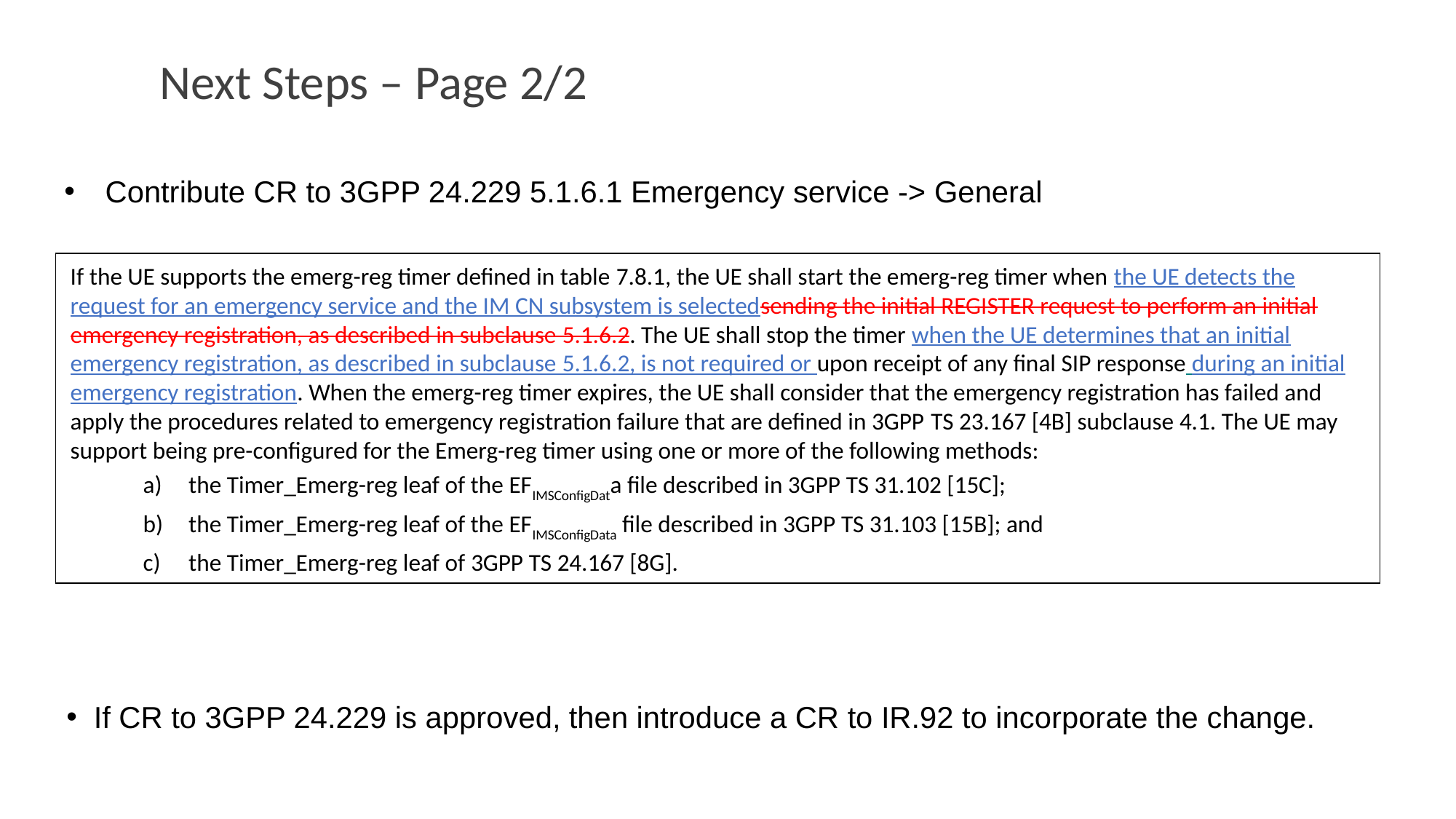

Next Steps – Page 2/2
Contribute CR to 3GPP 24.229 5.1.6.1 Emergency service -> General
If the UE supports the emerg-reg timer defined in table 7.8.1, the UE shall start the emerg-reg timer when the UE detects the request for an emergency service and the IM CN subsystem is selectedsending the initial REGISTER request to perform an initial emergency registration, as described in subclause 5.1.6.2. The UE shall stop the timer when the UE determines that an initial emergency registration, as described in subclause 5.1.6.2, is not required or upon receipt of any final SIP response during an initial emergency registration. When the emerg-reg timer expires, the UE shall consider that the emergency registration has failed and apply the procedures related to emergency registration failure that are defined in 3GPP TS 23.167 [4B] subclause 4.1. The UE may support being pre-configured for the Emerg-reg timer using one or more of the following methods:
a)	the Timer_Emerg-reg leaf of the EFIMSConfigData file described in 3GPP TS 31.102 [15C];
b)	the Timer_Emerg-reg leaf of the EFIMSConfigData file described in 3GPP TS 31.103 [15B]; and
c)	the Timer_Emerg-reg leaf of 3GPP TS 24.167 [8G].
If CR to 3GPP 24.229 is approved, then introduce a CR to IR.92 to incorporate the change.